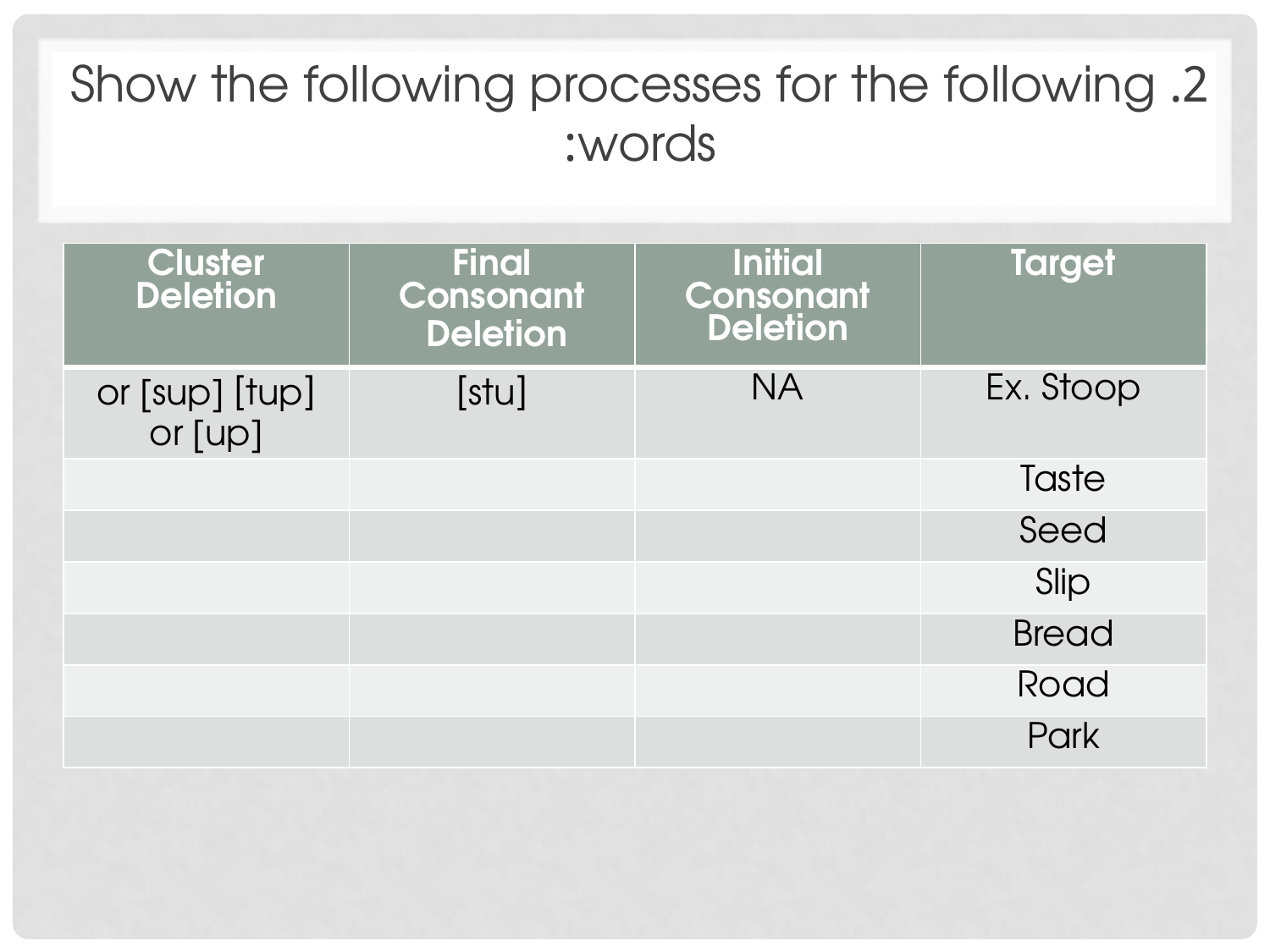

2. Show the following processes for the following words:
| Cluster Deletion | Final Consonant Deletion | Initial Consonant Deletion | Target |
| --- | --- | --- | --- |
| [tup] or [sup] or [up] | [stu] | NA | Ex. Stoop |
|  |  |  | Taste |
|  |  |  | Seed |
|  |  |  | Slip |
|  |  |  | Bread |
|  |  |  | Road |
|  |  |  | Park |